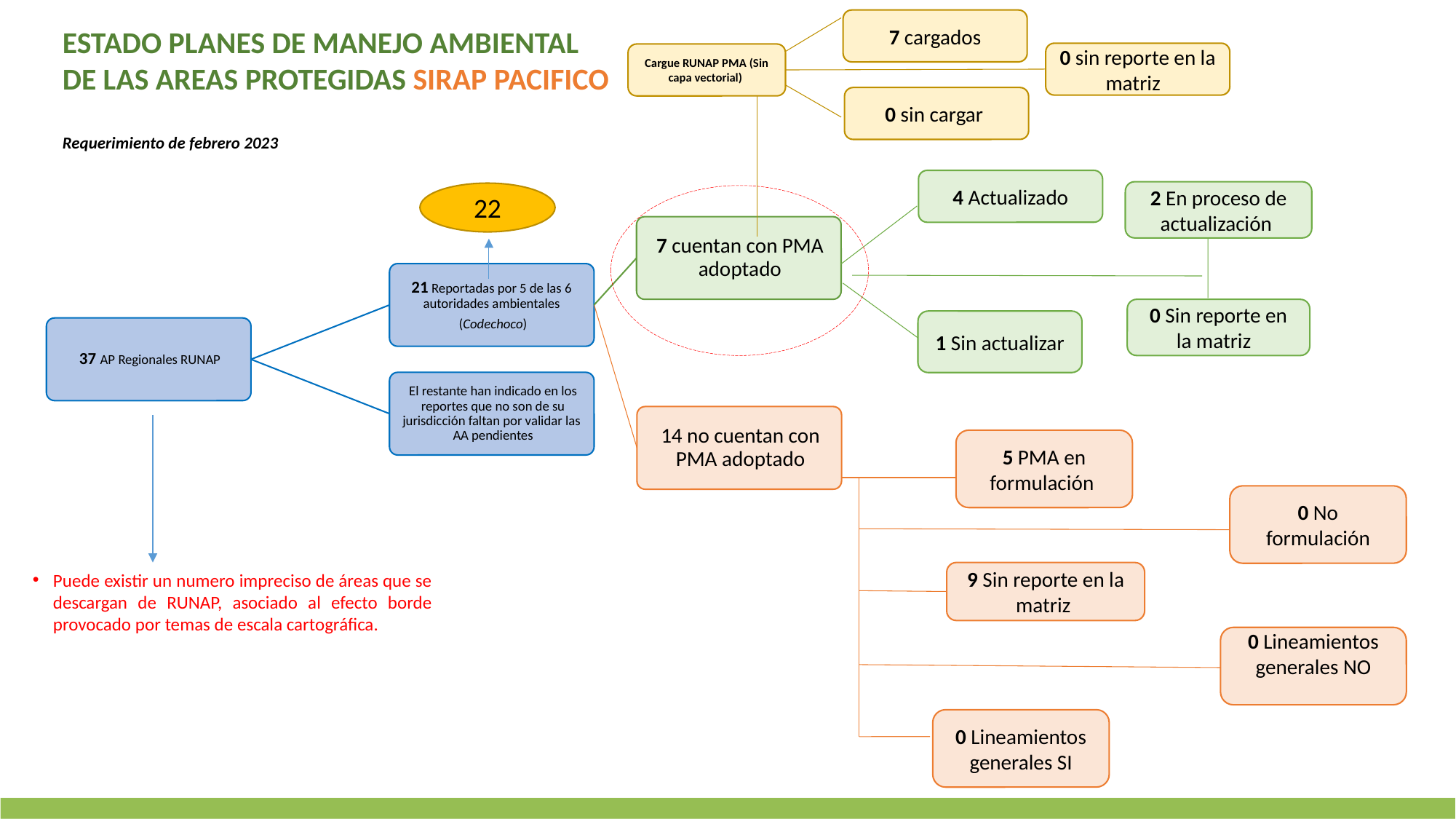

37 AP Regionales RUNAP

21 Reportadas por 5 de las 6  autoridades ambientales
(Codechoco)

7 cuentan con PMA adoptado

14 no cuentan con PMA adoptado

El restante han indicado en los reportes que no son de su jurisdicción faltan por validar las  AA pendientes
4 Actualizado
7 cargados
ESTADO PLANES DE MANEJO AMBIENTAL DE LAS AREAS PROTEGIDAS SIRAP PACIFICO

Requerimiento de febrero 2023
0 sin reporte en la matriz
Cargue RUNAP PMA (Sin capa vectorial)
0 sin cargar
2 En proceso de actualización
22

0 Sin reporte en la matriz
1 Sin actualizar
5 PMA en formulación
0 No formulación
9 Sin reporte en la matriz
Puede existir un numero impreciso de áreas que se descargan de RUNAP, asociado al efecto borde provocado por temas de escala cartográfica.

0 Lineamientos generales NO

0 Lineamientos generales SI